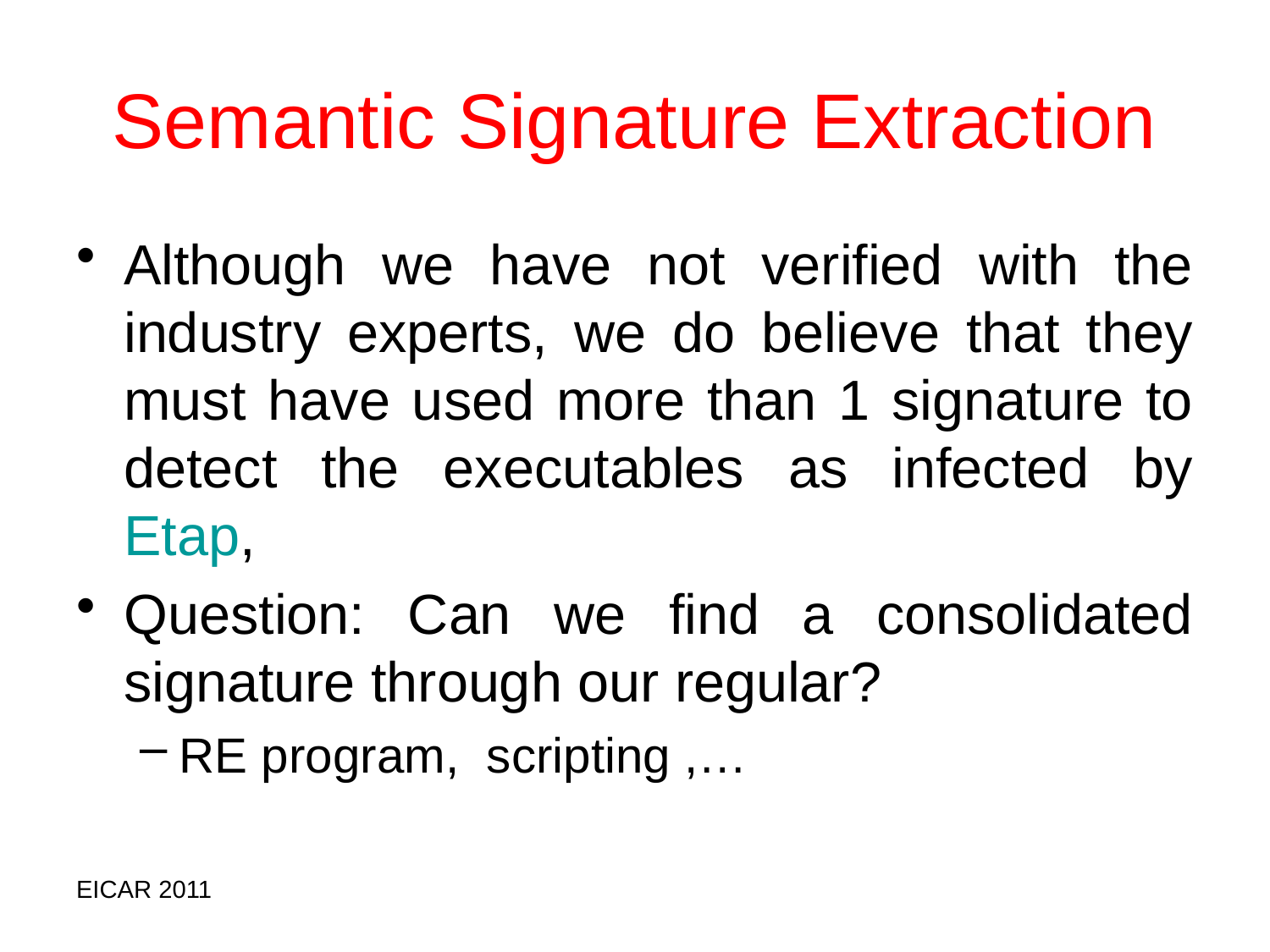

# Semantic Signature Extraction
Although we have not verified with the industry experts, we do believe that they must have used more than 1 signature to detect the executables as infected by Etap,
Question: Can we find a consolidated signature through our regular?
RE program,  scripting ,…
EICAR 2011